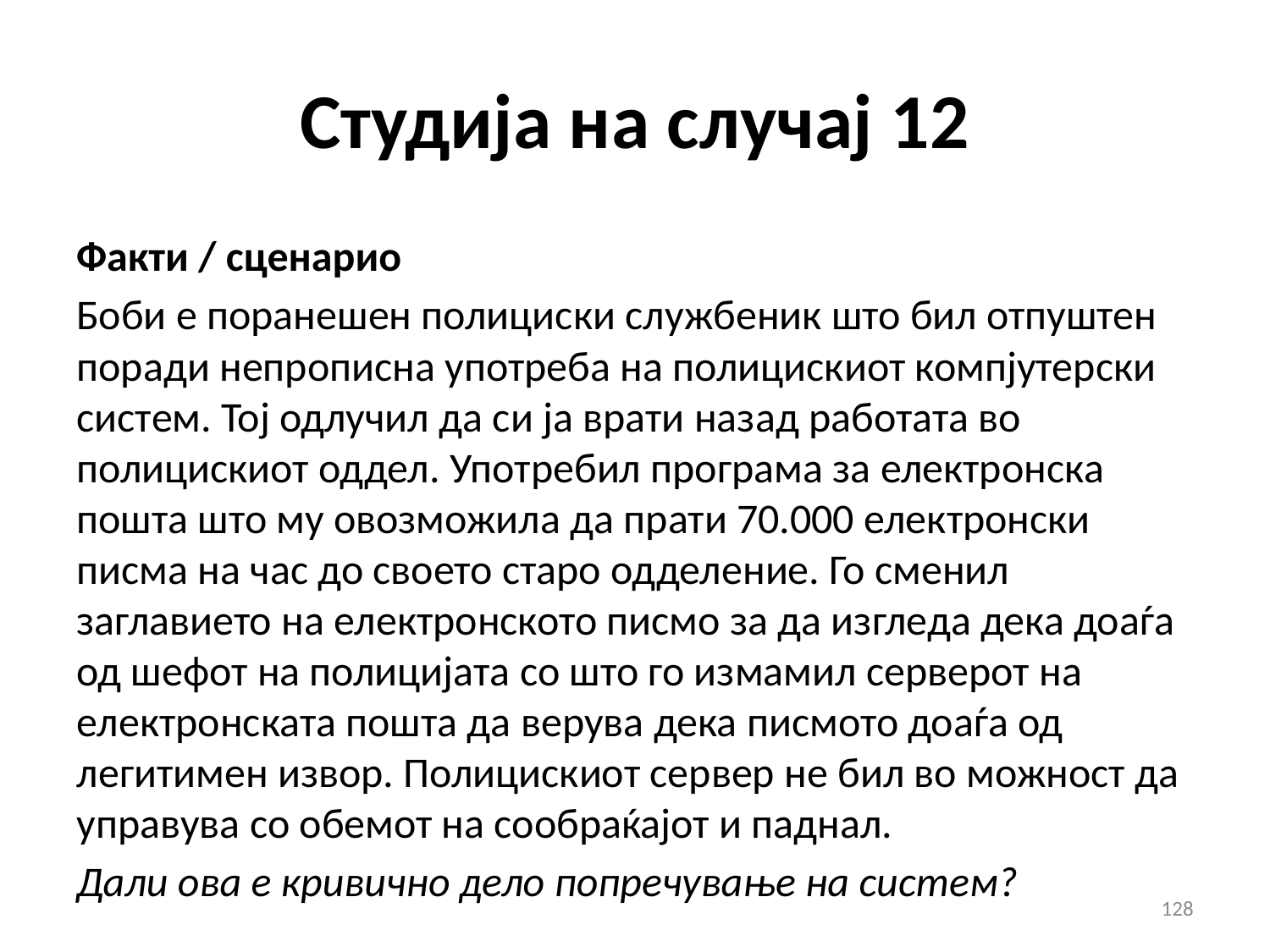

# Студија на случај 12
Факти / сценарио
Боби е поранешен полициски службеник што бил отпуштен поради непрописна употреба на полицискиот компјутерски систем. Тој одлучил да си ја врати назад работата во полицискиот оддел. Употребил програма за електронска пошта што му овозможила да прати 70.000 електронски писма на час до своето старо одделение. Го сменил заглавието на електронското писмо за да изгледа дека доаѓа од шефот на полицијата со што го измамил серверот на електронската пошта да верува дека писмото доаѓа од легитимен извор. Полицискиот сервер не бил во можност да управува со обемот на сообраќајот и паднал.
Дали ова е кривично дело попречување на систем?
128